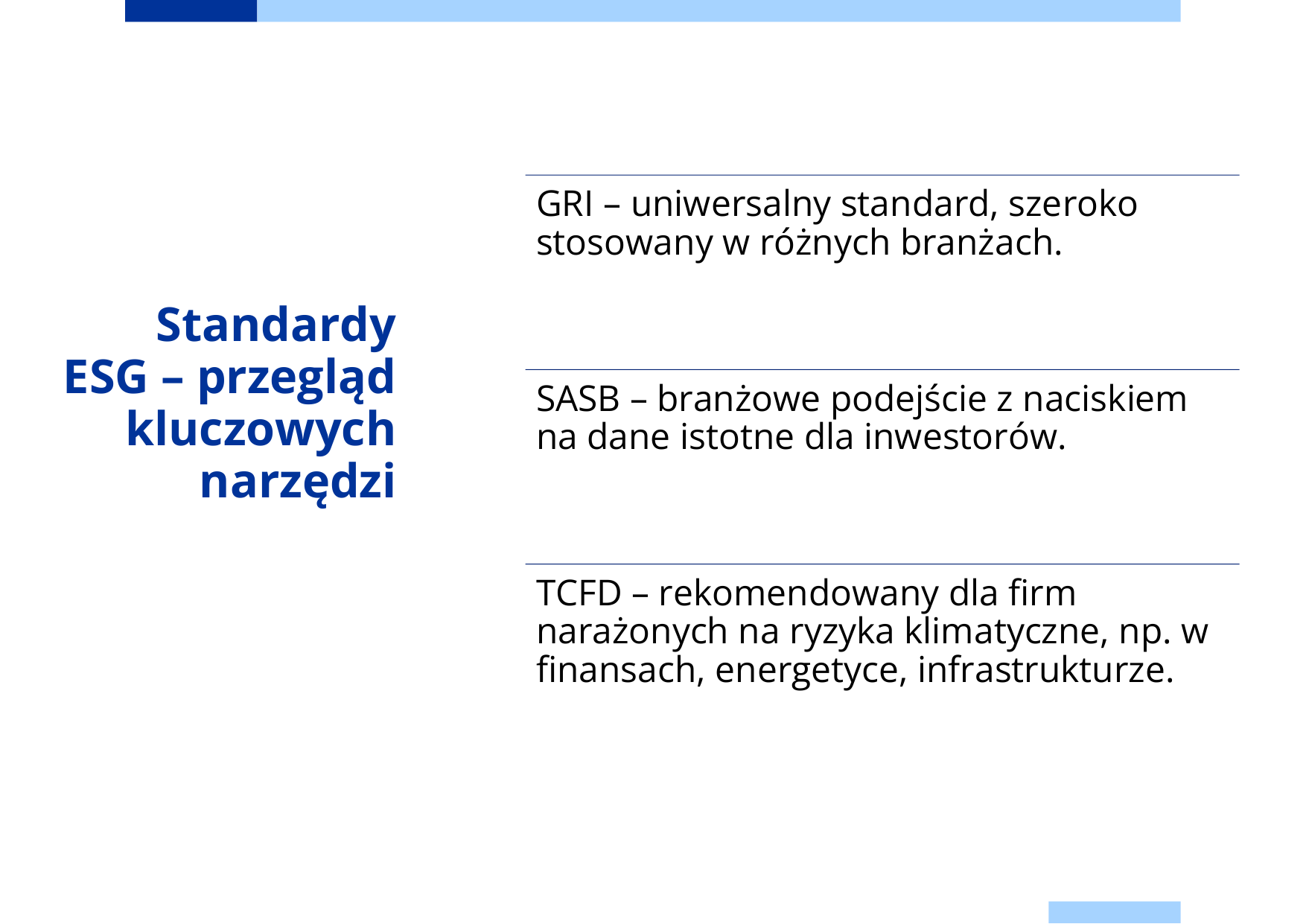

GRI – uniwersalny standard, szeroko stosowany w różnych branżach.
SASB – branżowe podejście z naciskiem na dane istotne dla inwestorów.
TCFD – rekomendowany dla firm narażonych na ryzyka klimatyczne, np. w finansach, energetyce, infrastrukturze.
# Standardy ESG – przegląd kluczowych narzędzi